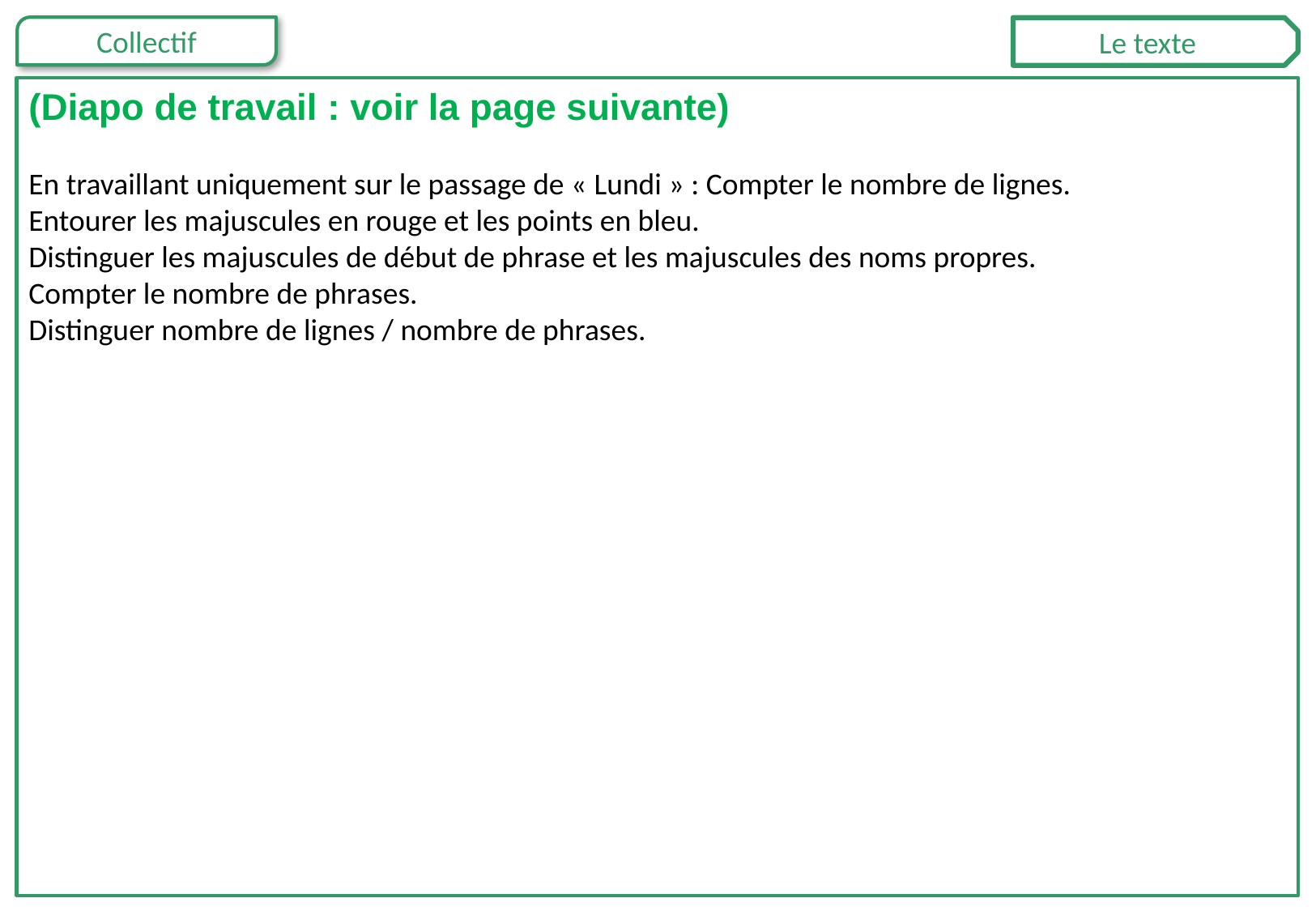

Le texte
(Diapo de travail : voir la page suivante)

En travaillant uniquement sur le passage de « Lundi » : Compter le nombre de lignes.
Entourer les majuscules en rouge et les points en bleu.
Distinguer les majuscules de début de phrase et les majuscules des noms propres.
Compter le nombre de phrases.
Distinguer nombre de lignes / nombre de phrases.